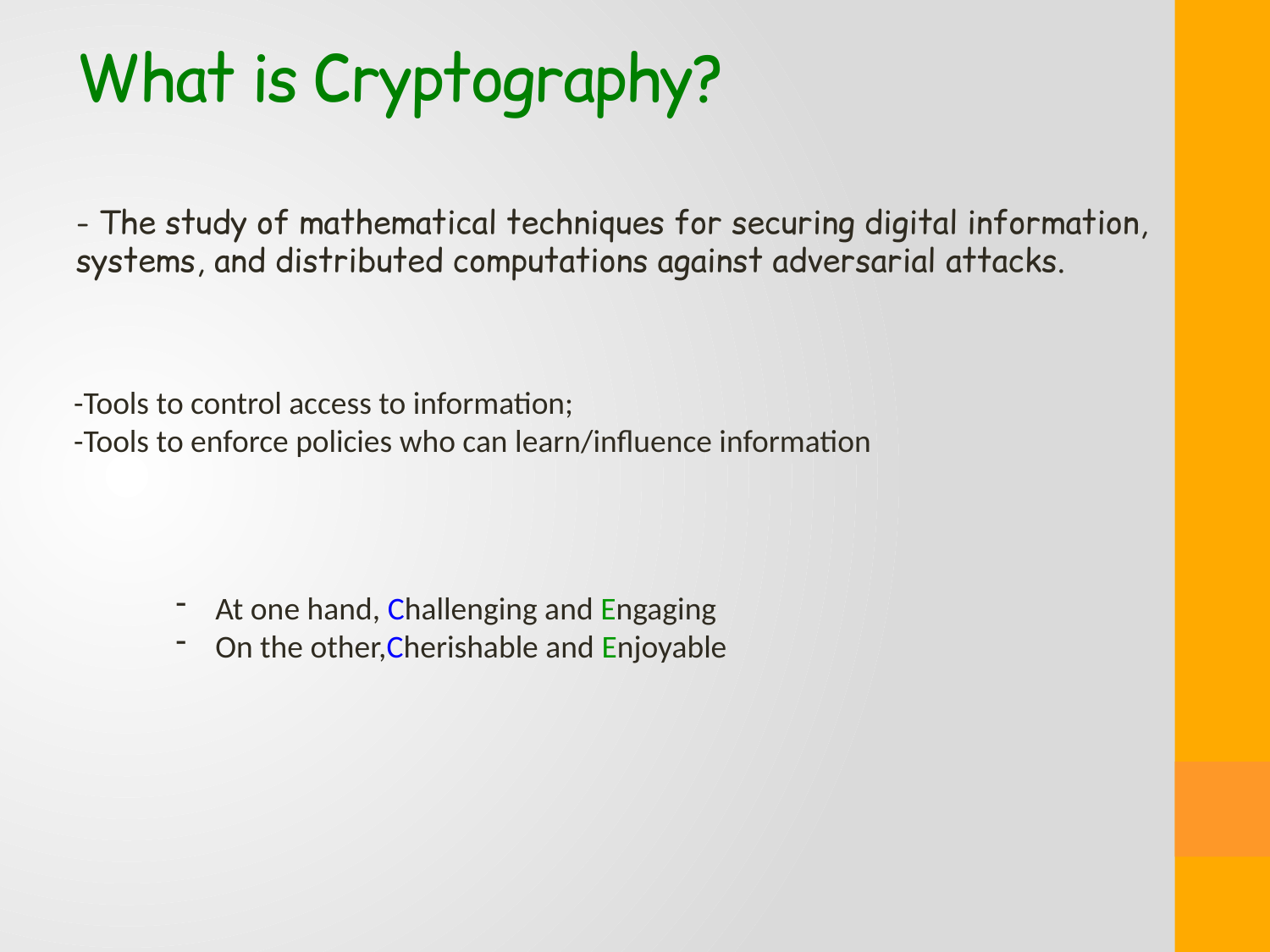

# What is Cryptography?
- The study of mathematical techniques for securing digital information, systems, and distributed computations against adversarial attacks.
-Tools to control access to information;
-Tools to enforce policies who can learn/influence information
At one hand, Challenging and Engaging
On the other,Cherishable and Enjoyable